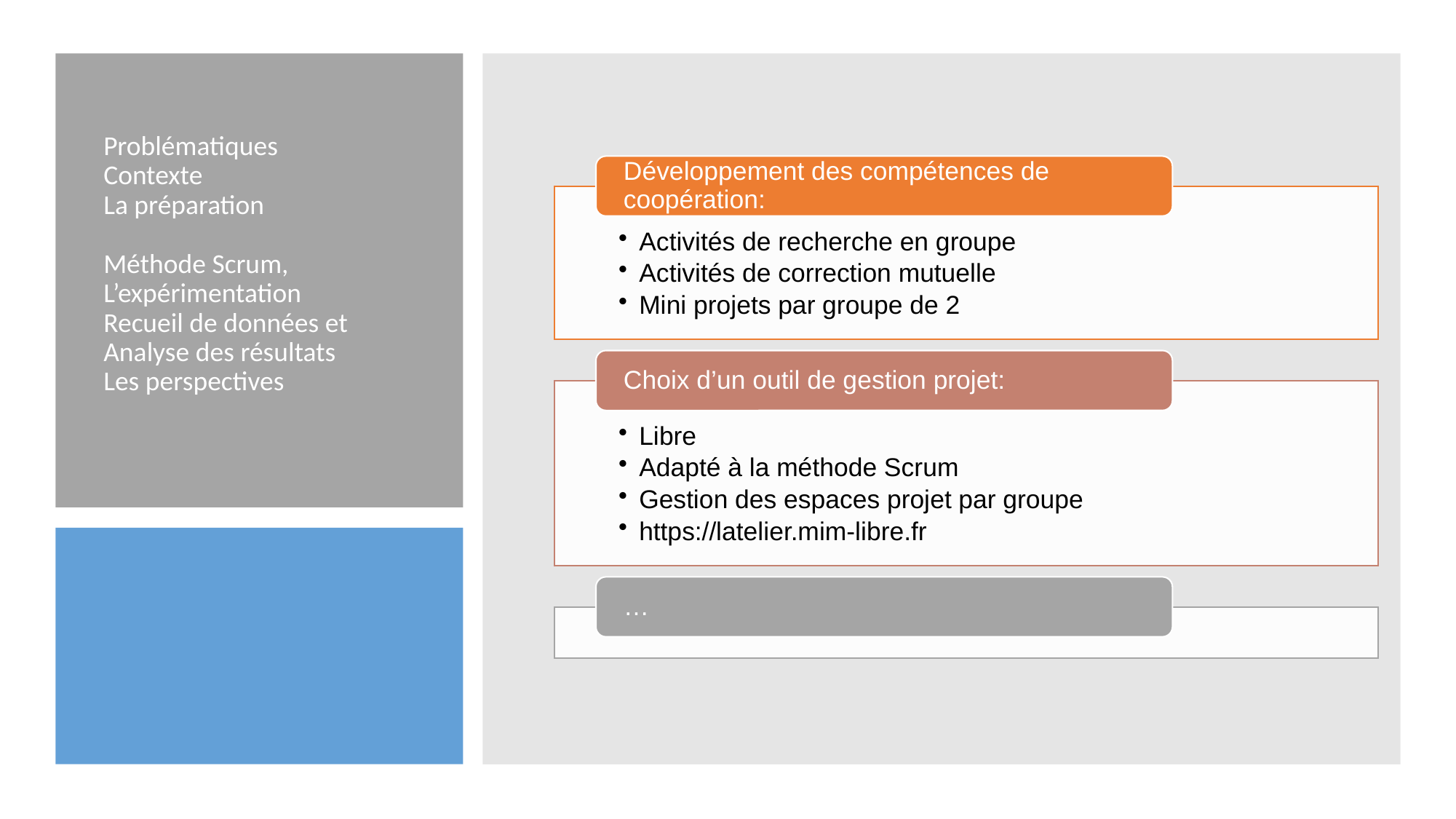

Activités de recherche en groupe
Activités de correction mutuelle
Mini projets par groupe de 2
Développement des compétences de coopération:
Libre
Adapté à la méthode Scrum
Gestion des espaces projet par groupe
https://latelier.mim-libre.fr
Choix d’un outil de gestion projet:

…
Problématiques
Contexte
La préparation
Méthode Scrum,
L’expérimentation
Recueil de données et Analyse des résultats
Les perspectives